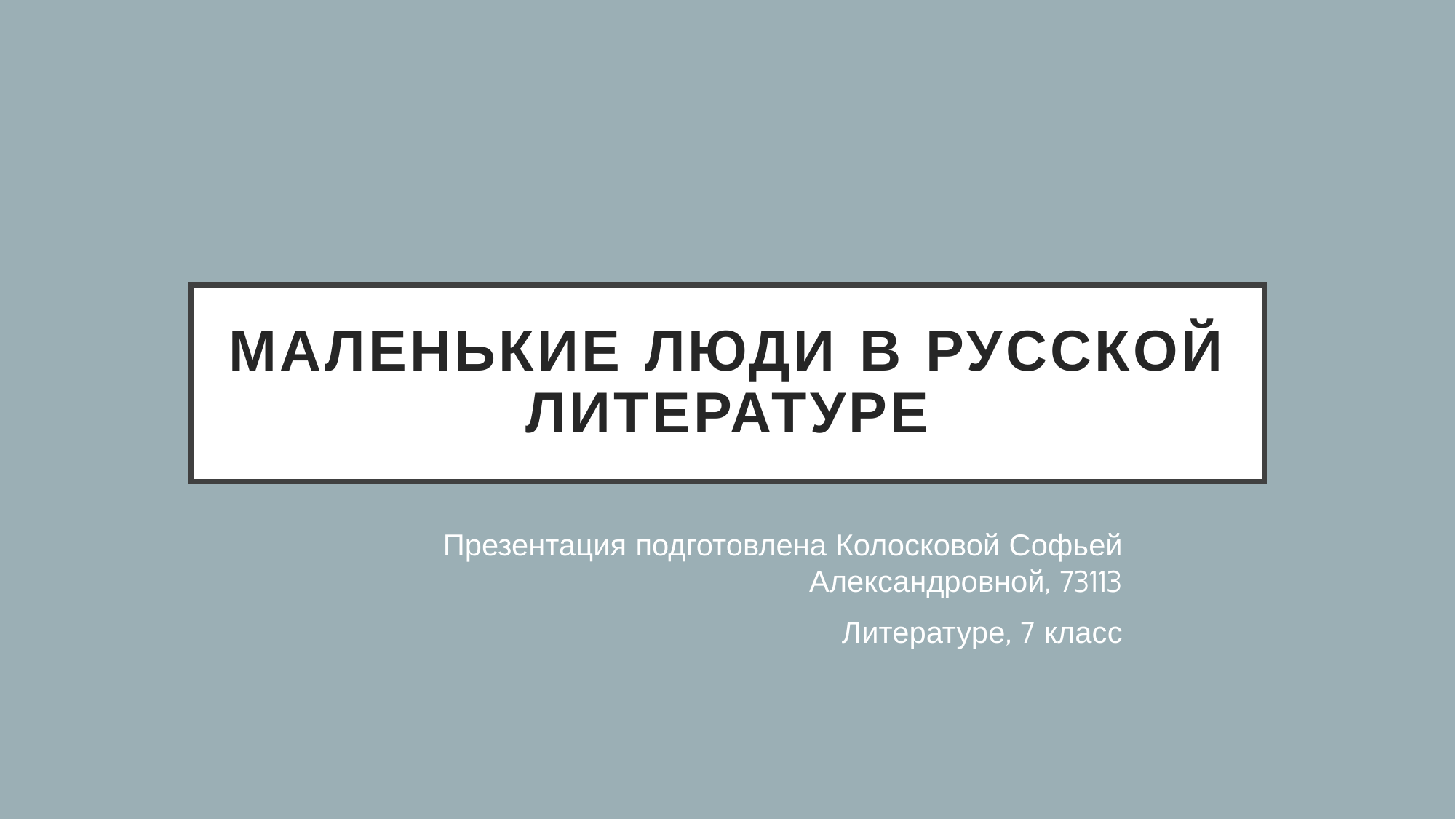

# Маленькие люди в русской литературе
Презентация подготовлена Колосковой Софьей Александровной, 73113
Литературе, 7 класс